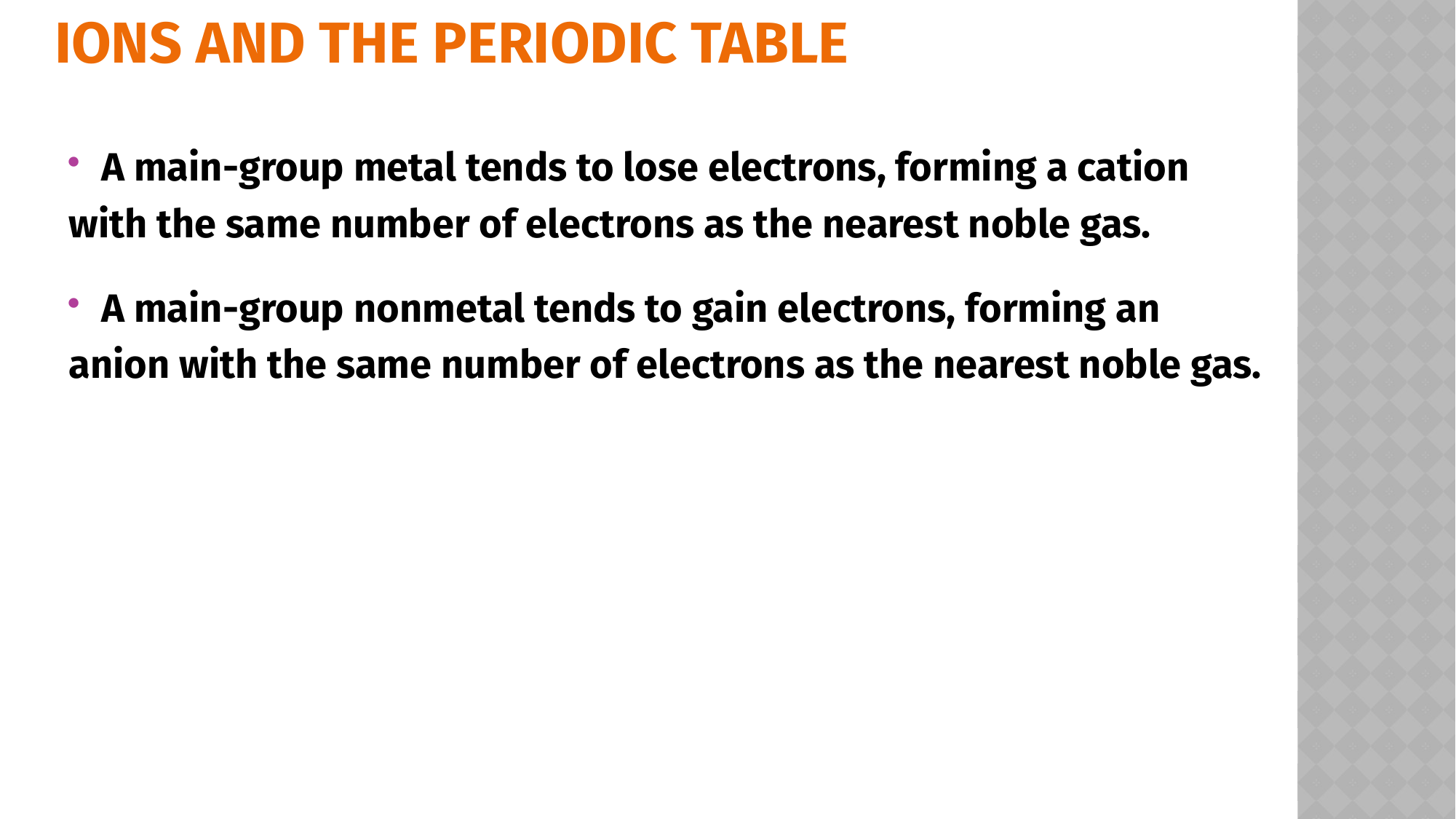

# Ions and the Periodic Table
A main-group metal tends to lose electrons, forming a cation
with the same number of electrons as the nearest noble gas.

A main-group nonmetal tends to gain electrons, forming an
anion with the same number of electrons as the nearest noble gas.